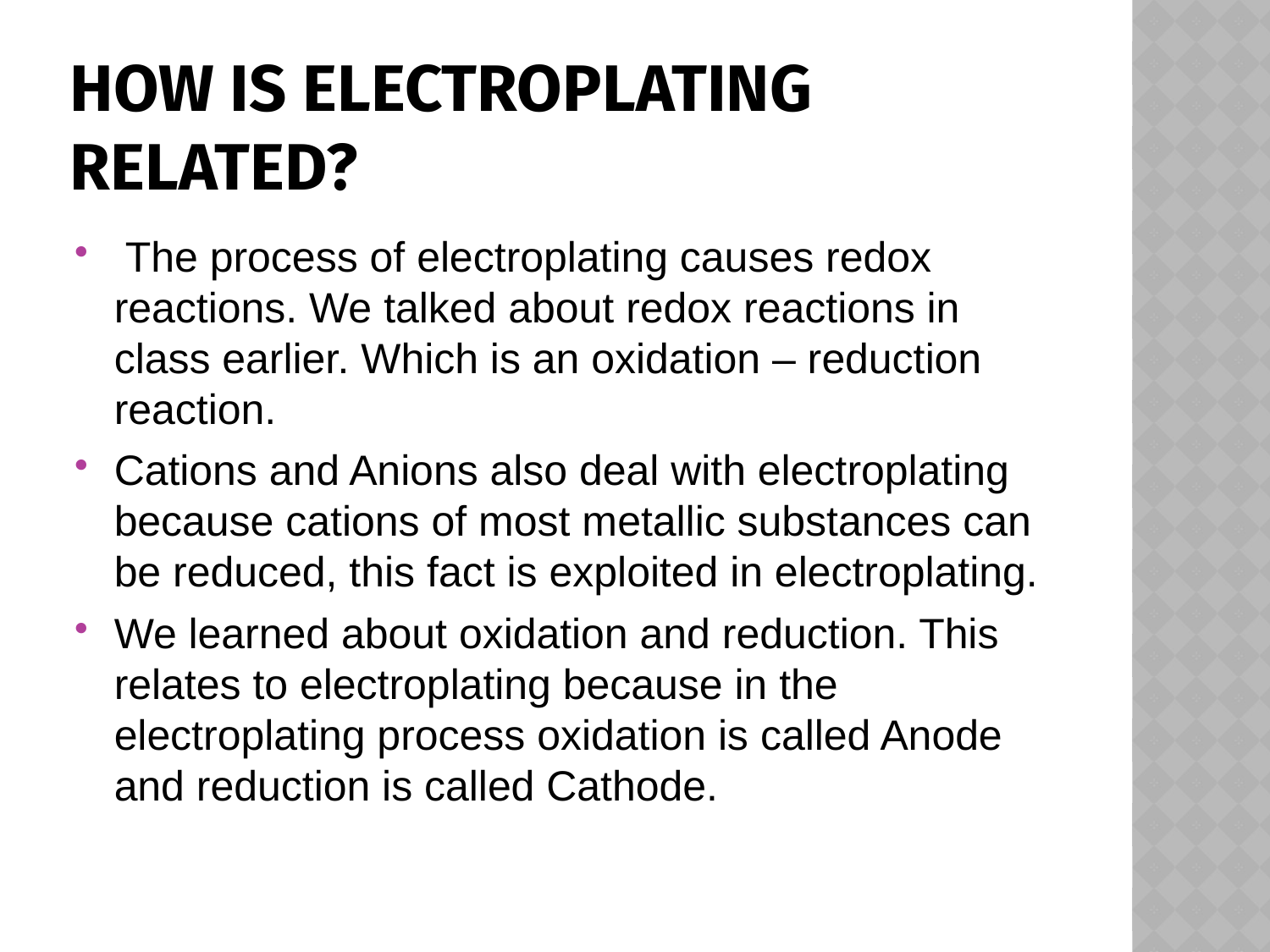

# How is Electroplating Related?
 The process of electroplating causes redox reactions. We talked about redox reactions in class earlier. Which is an oxidation – reduction reaction.
Cations and Anions also deal with electroplating because cations of most metallic substances can be reduced, this fact is exploited in electroplating.
We learned about oxidation and reduction. This relates to electroplating because in the electroplating process oxidation is called Anode and reduction is called Cathode.